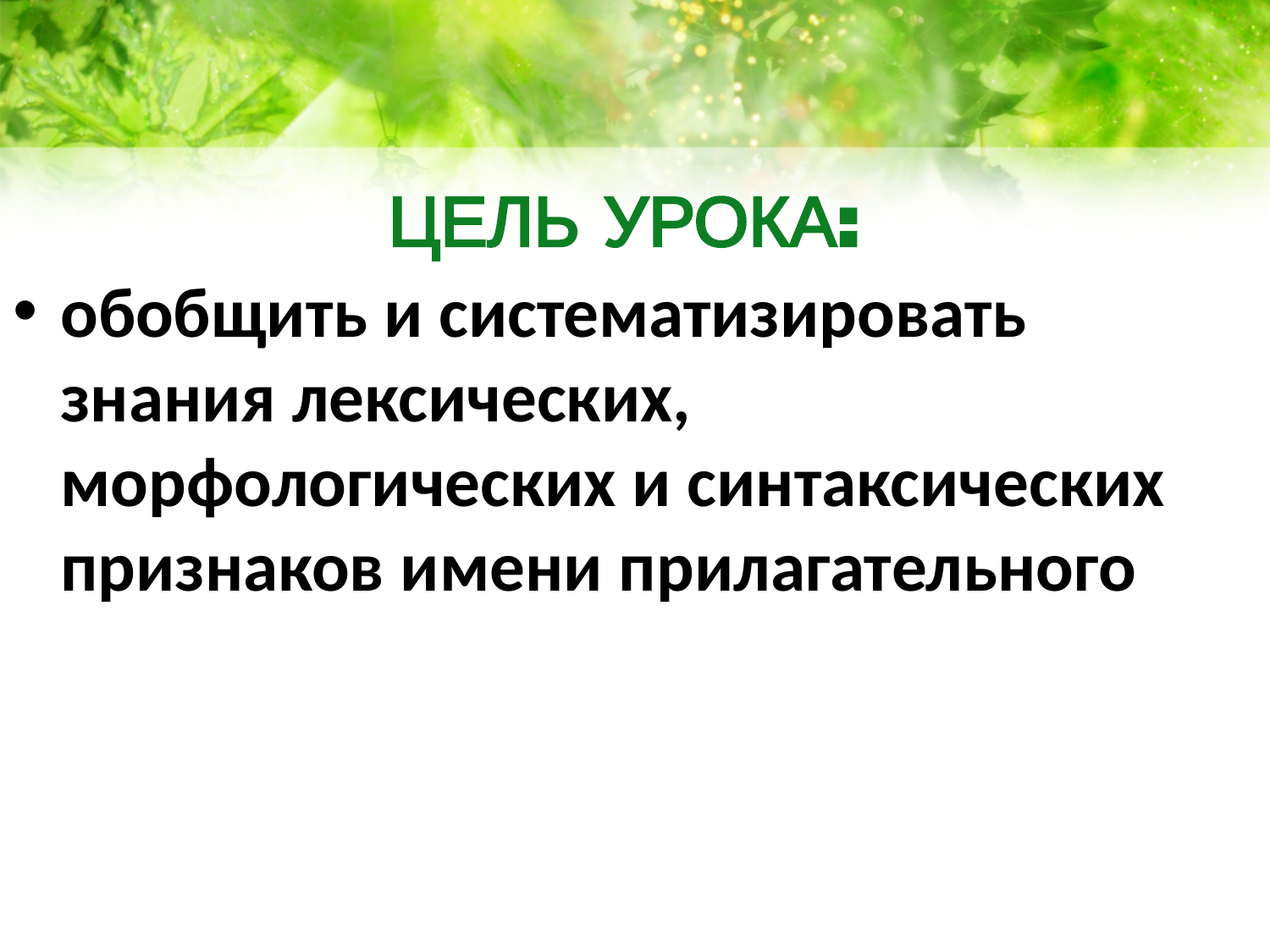

# Цель урока:
обобщить и систематизировать знания лексических, морфологических и синтаксических признаков имени прилагательного